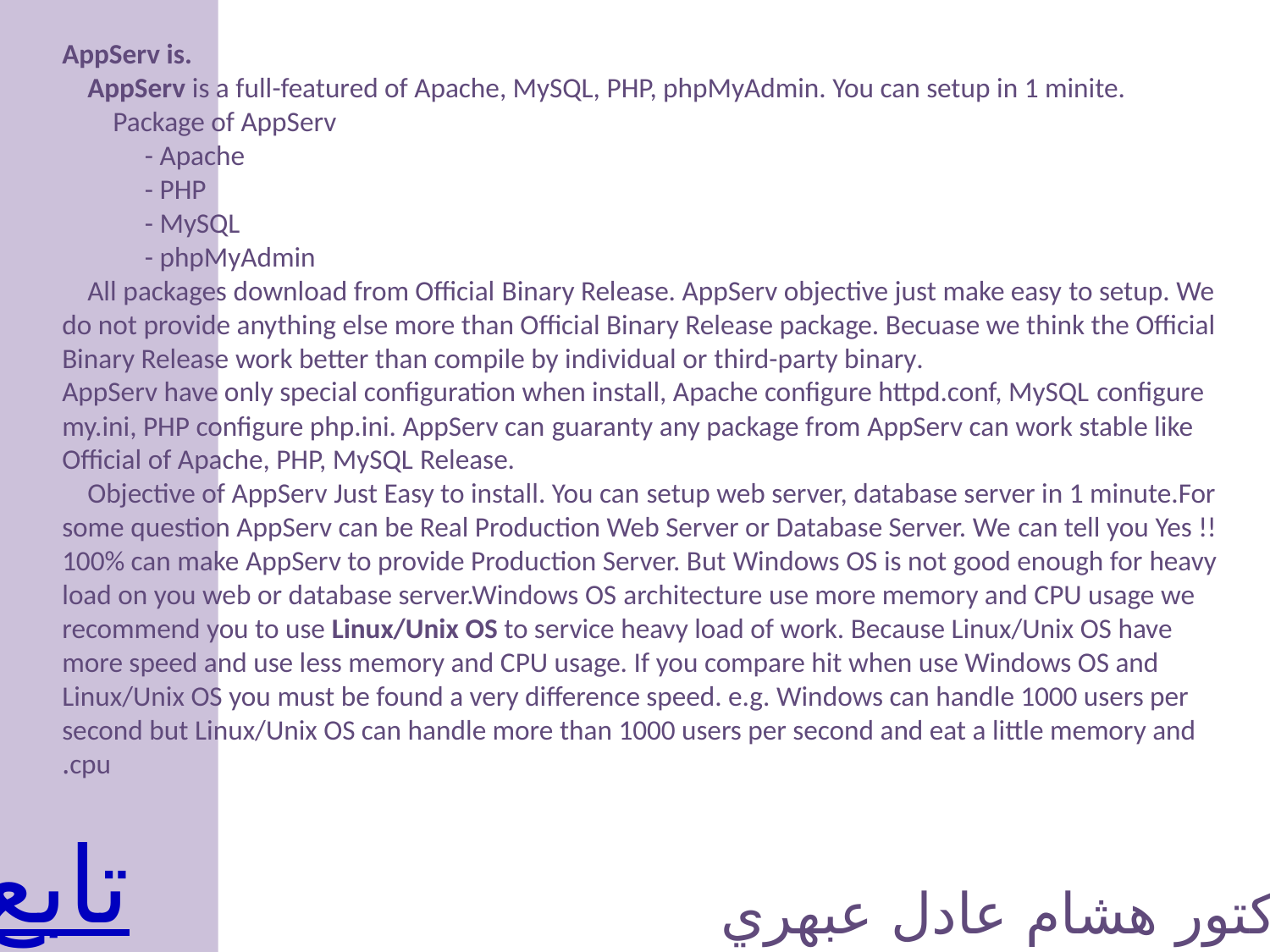

AppServ is.
    AppServ is a full-featured of Apache, MySQL, PHP, phpMyAdmin. You can setup in 1 minite.
        Package of AppServ
             - Apache
             - PHP
             - MySQL
             - phpMyAdmin
    All packages download from Official Binary Release. AppServ objective just make easy to setup. We do not provide anything else more than Official Binary Release package. Becuase we think the Official Binary Release work better than compile by individual or third-party binary.
AppServ have only special configuration when install, Apache configure httpd.conf, MySQL configure my.ini, PHP configure php.ini. AppServ can guaranty any package from AppServ can work stable like Official of Apache, PHP, MySQL Release.
    Objective of AppServ Just Easy to install. You can setup web server, database server in 1 minute.For some question AppServ can be Real Production Web Server or Database Server. We can tell you Yes !! 100% can make AppServ to provide Production Server. But Windows OS is not good enough for heavy load on you web or database server.Windows OS architecture use more memory and CPU usage we recommend you to use Linux/Unix OS to service heavy load of work. Because Linux/Unix OS have more speed and use less memory and CPU usage. If you compare hit when use Windows OS and Linux/Unix OS you must be found a very difference speed. e.g. Windows can handle 1000 users per second but Linux/Unix OS can handle more than 1000 users per second and eat a little memory and cpu.
تابع
الدكتور هشام عادل عبهري